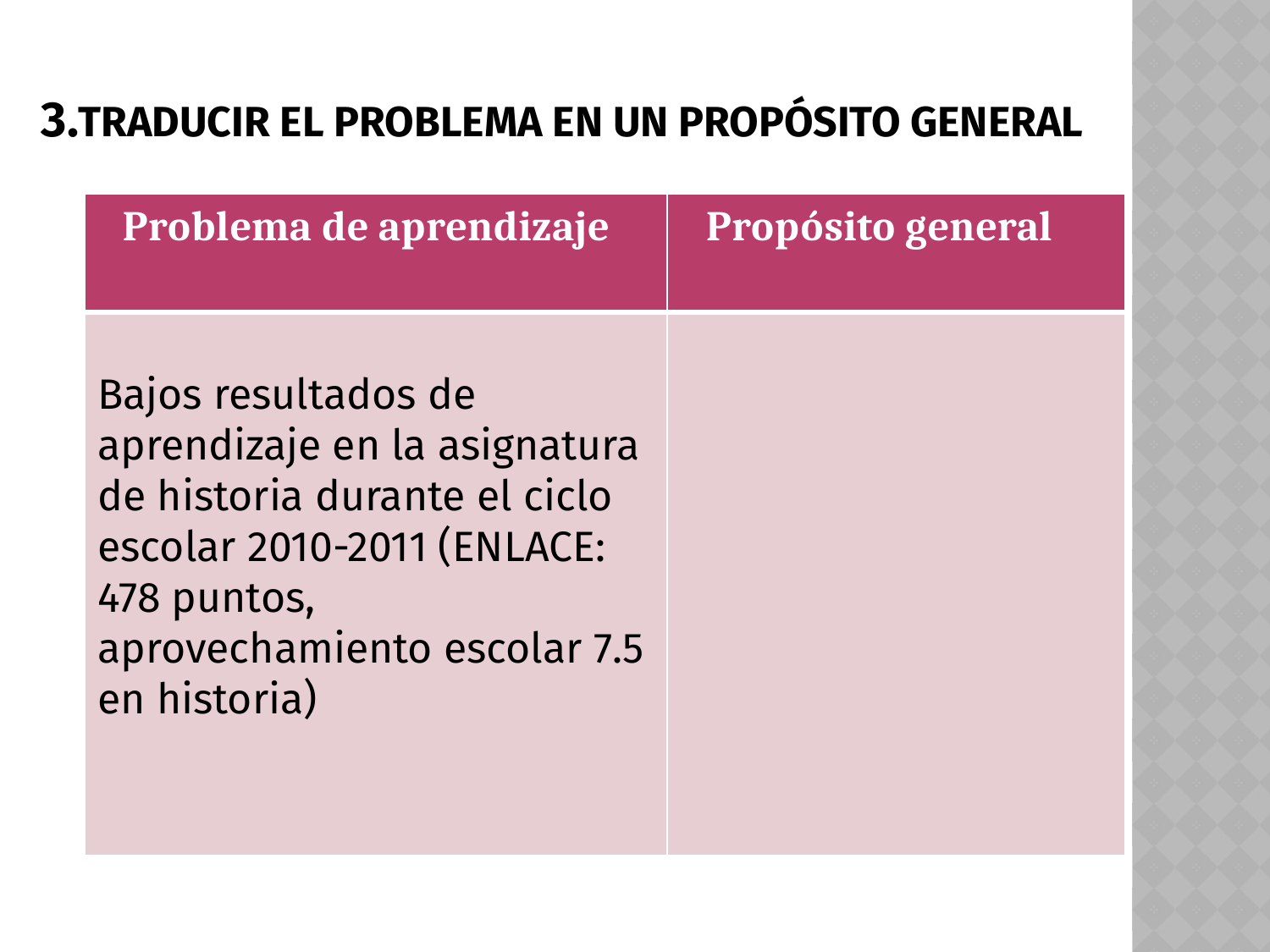

# 3.Traducir el problema en un propósito general
| Problema de aprendizaje | Propósito general |
| --- | --- |
| Bajos resultados de aprendizaje en la asignatura de historia durante el ciclo escolar 2010-2011 (ENLACE: 478 puntos, aprovechamiento escolar 7.5 en historia) |  |